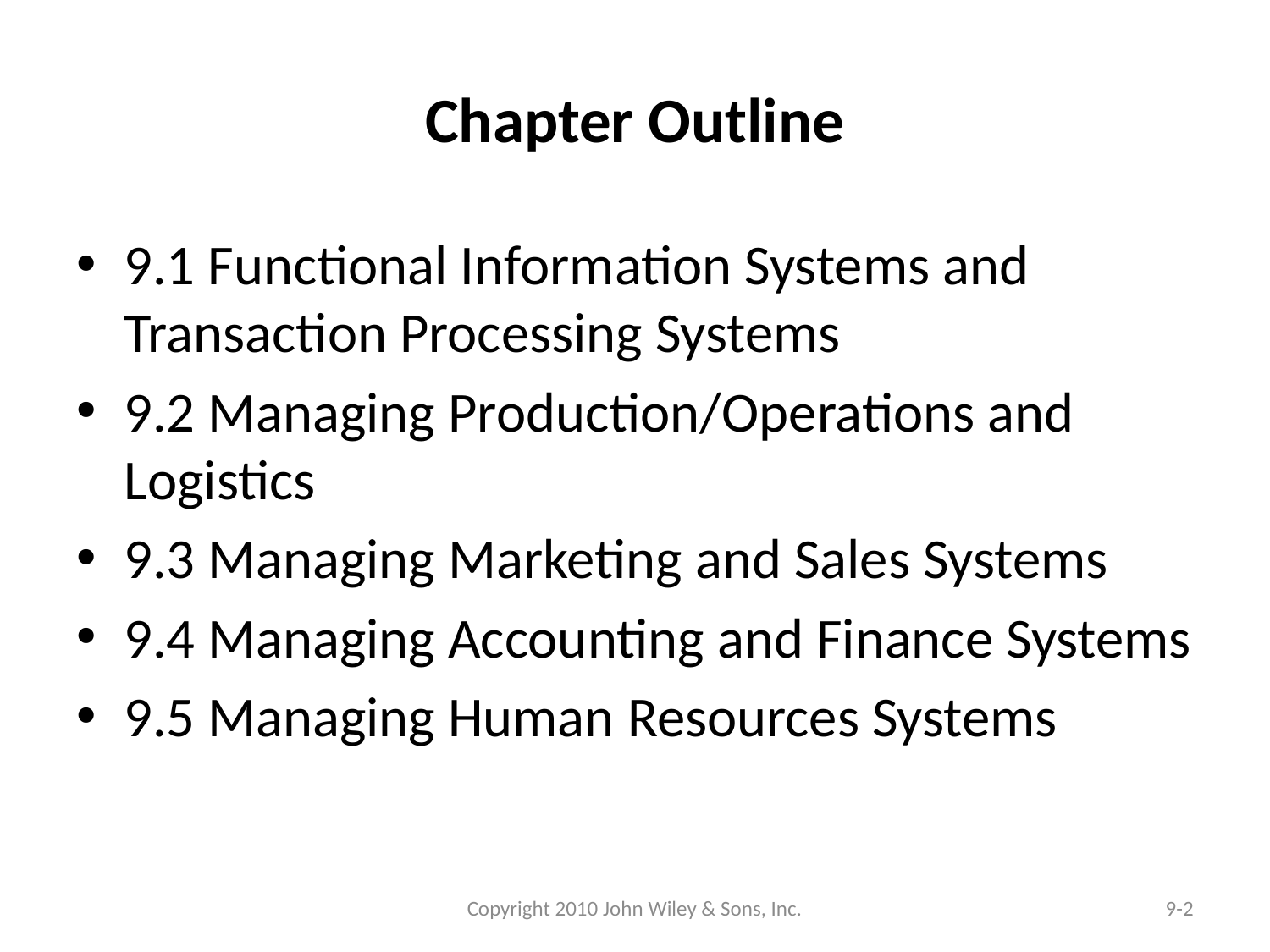

# Chapter Outline
9.1 Functional Information Systems and Transaction Processing Systems
9.2 Managing Production/Operations and Logistics
9.3 Managing Marketing and Sales Systems
9.4 Managing Accounting and Finance Systems
9.5 Managing Human Resources Systems
Copyright 2010 John Wiley & Sons, Inc.
9-2